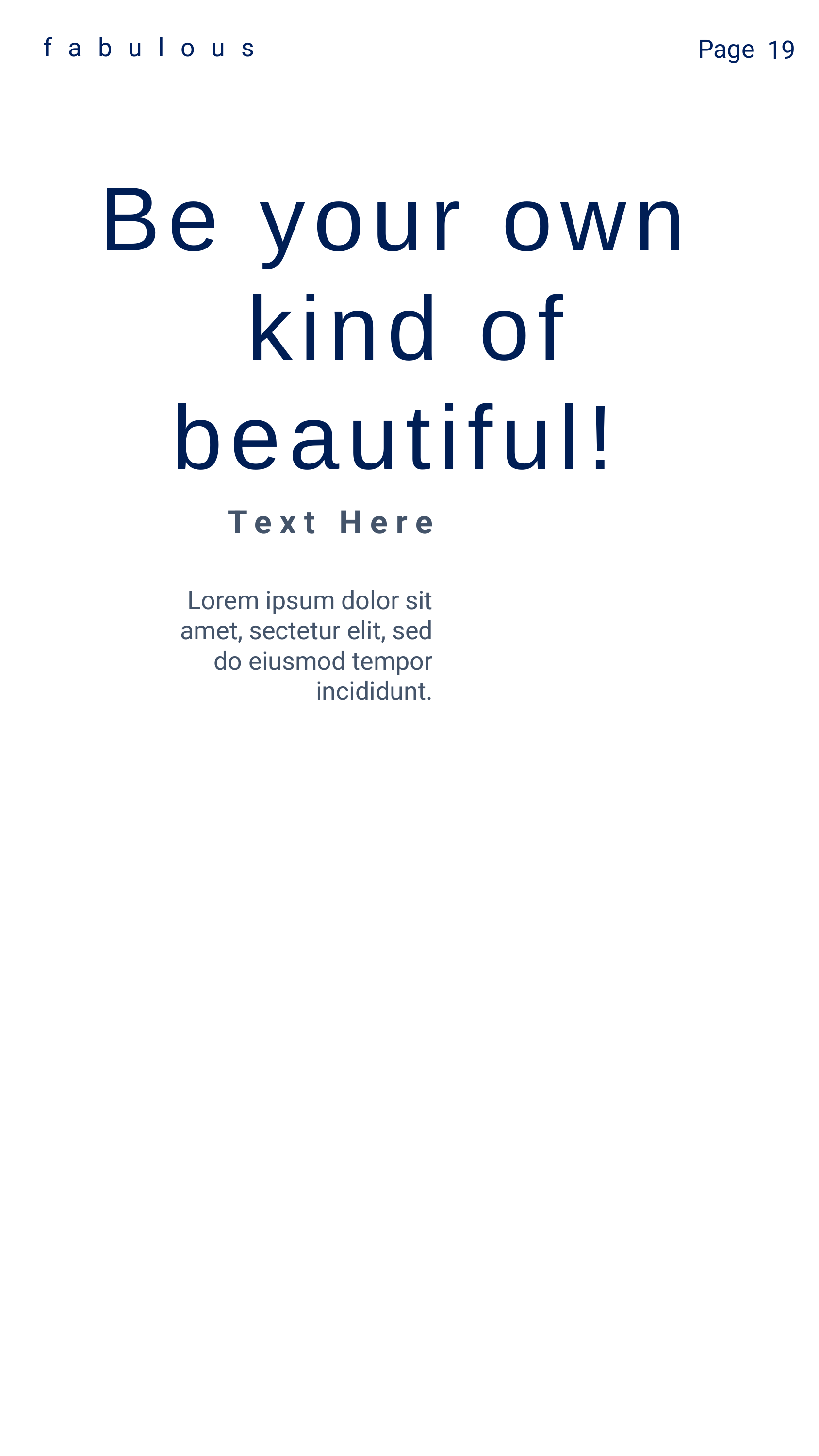

Be your own
kind of beautiful!

Text Here
Lorem ipsum dolor sit amet, sectetur elit, sed do eiusmod tempor incididunt.